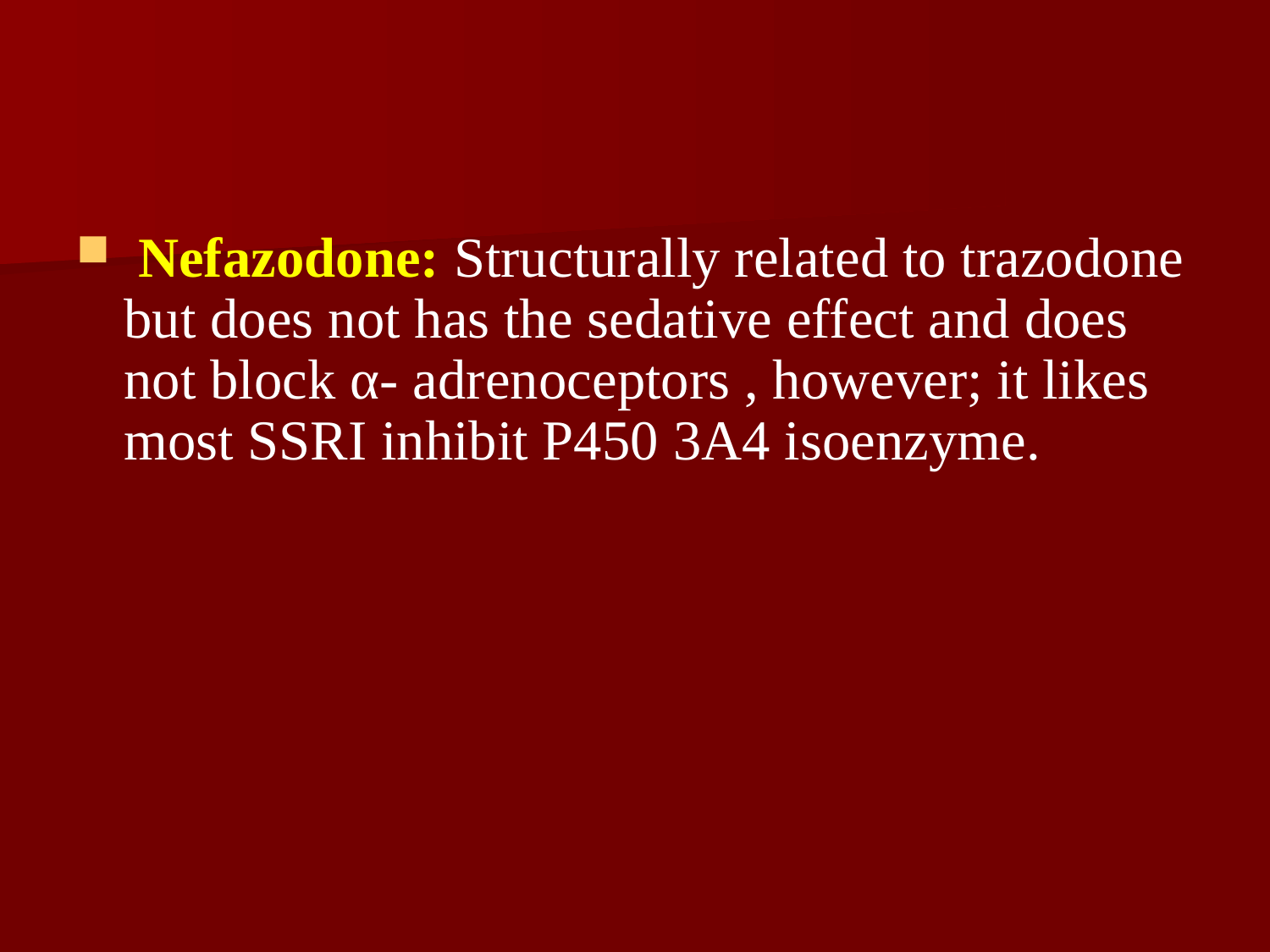

Nefazodone: Structurally related to trazodone but does not has the sedative effect and does not block α- adrenoceptors , however; it likes most SSRI inhibit P450 3A4 isoenzyme.